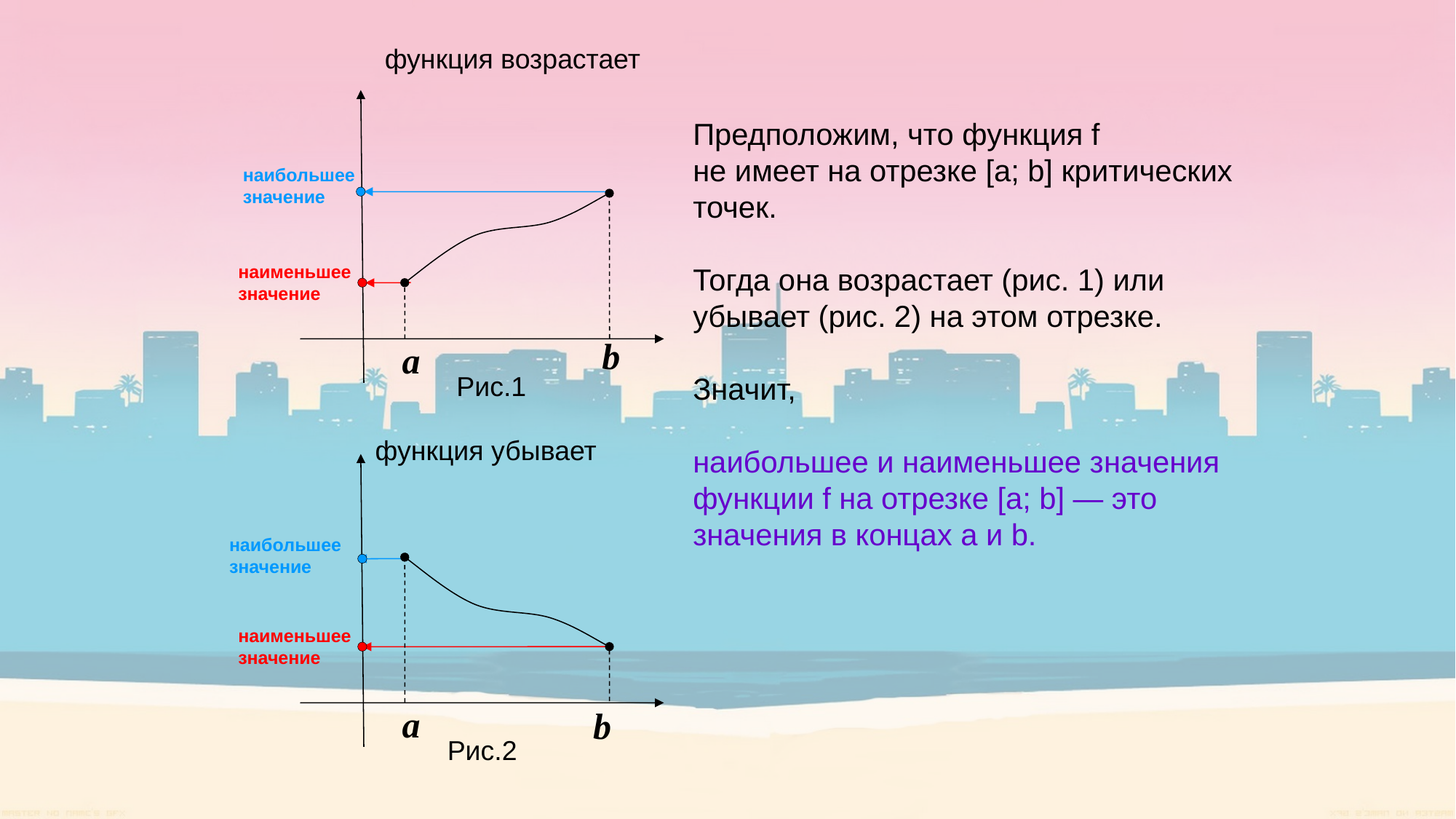

функция возрастает

Предположим, что функция f
не имеет на отрезке [а; b] критических точек.

Тогда она возрастает (рис. 1) или убывает (рис. 2) на этом отрезке.

Значит,

наибольшее и наименьшее значения функции f на отрезке [а; b] — это значения в концах а и b.
наибольшее
значение

наименьшее
значение

b
a

Рис.1
функция убывает

наибольшее
значение

наименьшее
значение

a
b

Рис.2